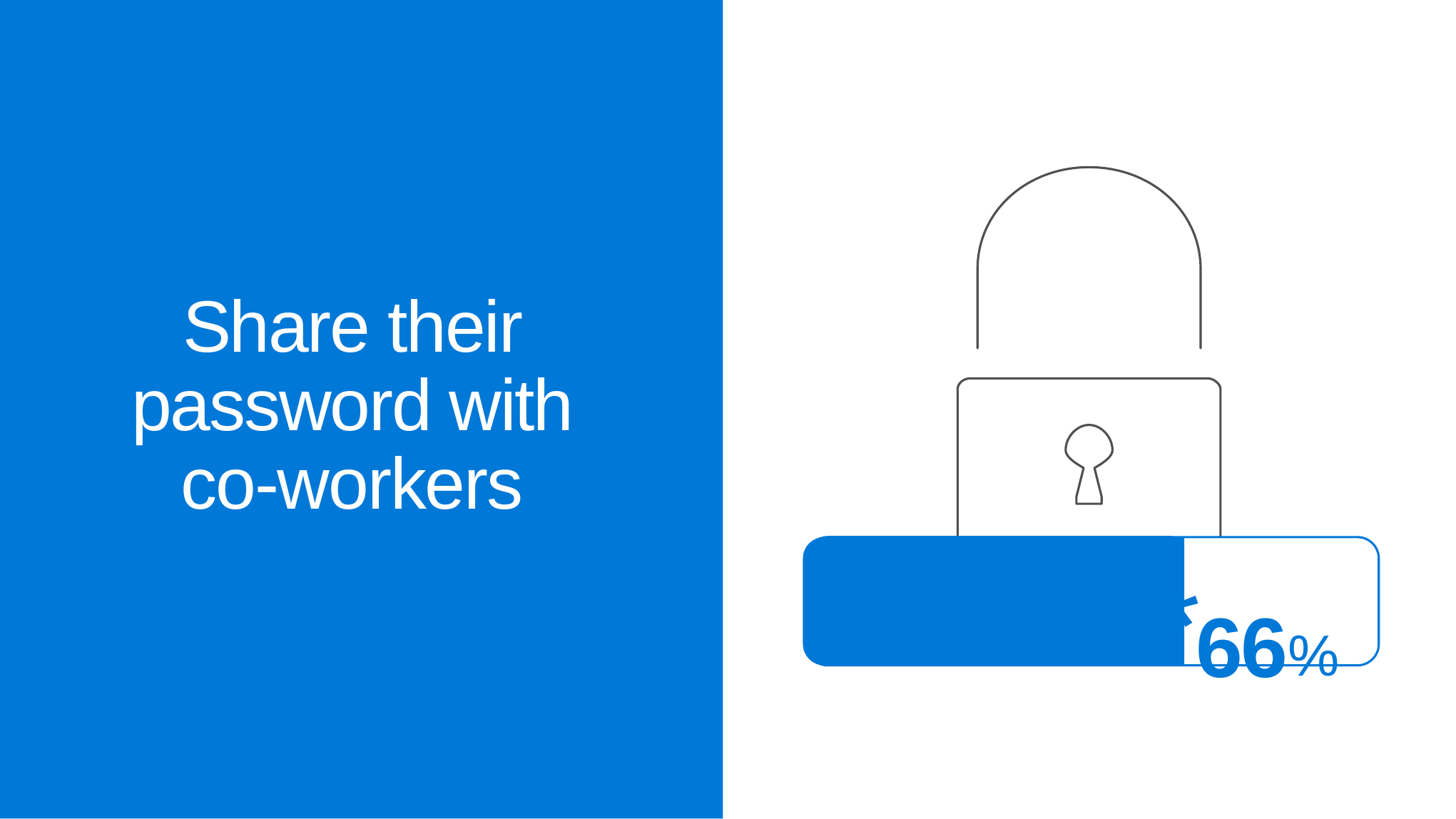

Share their password with co-workers

66%
*******